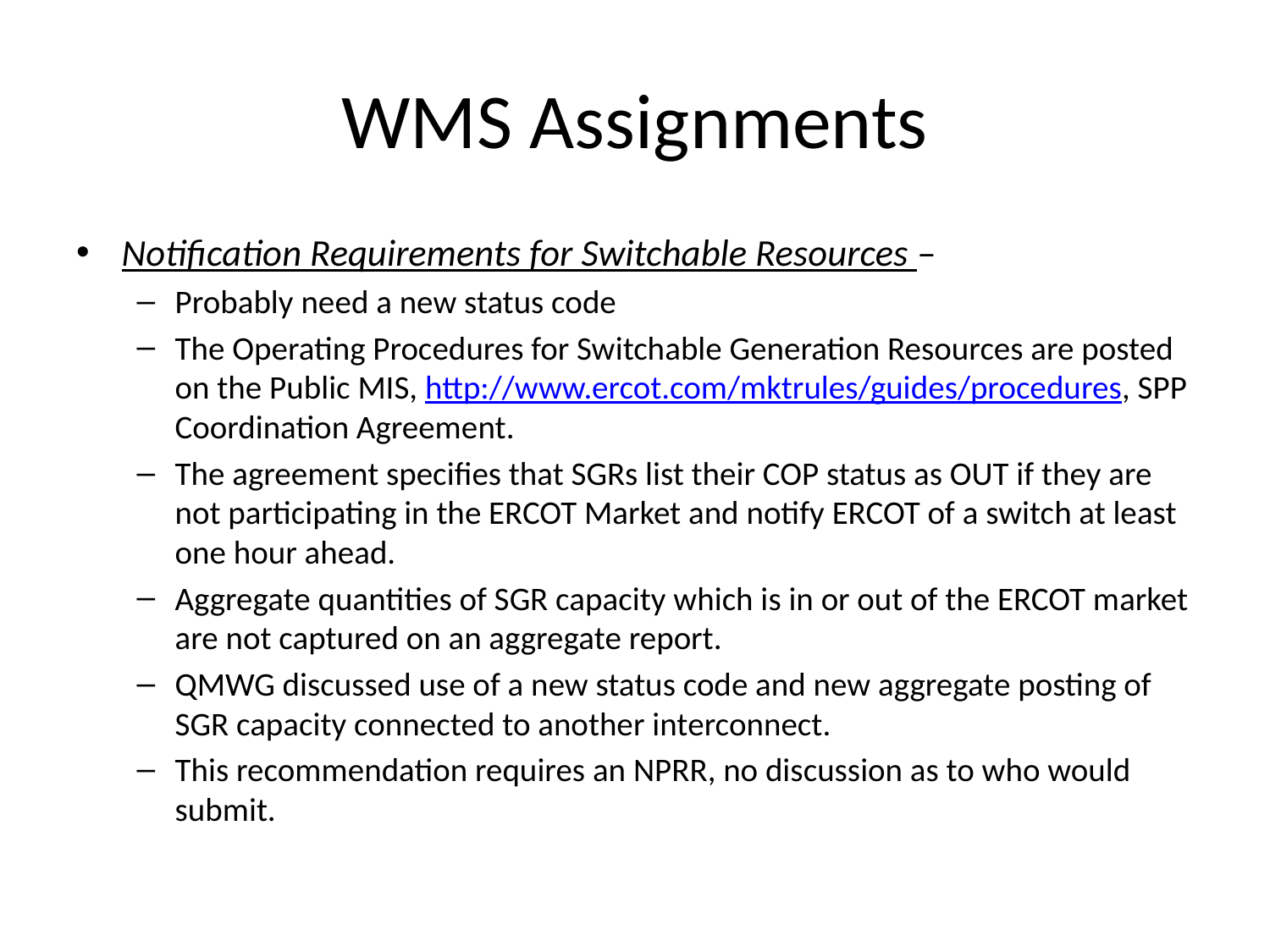

# WMS Assignments
Notification Requirements for Switchable Resources –
Probably need a new status code
The Operating Procedures for Switchable Generation Resources are posted on the Public MIS, http://www.ercot.com/mktrules/guides/procedures, SPP Coordination Agreement.
The agreement specifies that SGRs list their COP status as OUT if they are not participating in the ERCOT Market and notify ERCOT of a switch at least one hour ahead.
Aggregate quantities of SGR capacity which is in or out of the ERCOT market are not captured on an aggregate report.
QMWG discussed use of a new status code and new aggregate posting of SGR capacity connected to another interconnect.
This recommendation requires an NPRR, no discussion as to who would submit.